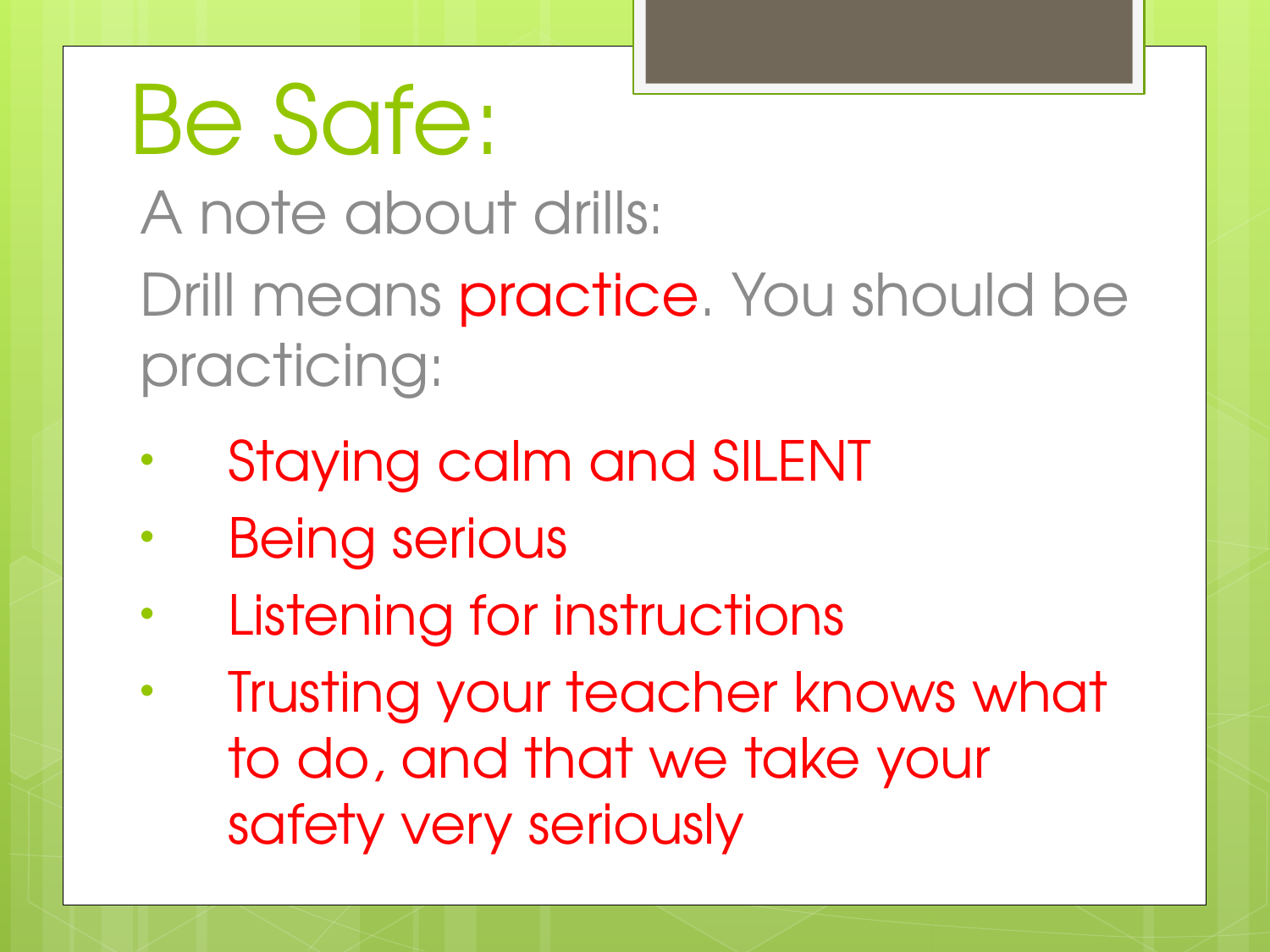

# Be Safe:
A note about drills:
Drill means practice. You should be practicing:

Staying calm and SILENT
Being serious
Listening for instructions
Trusting your teacher knows what to do, and that we take your safety very seriously